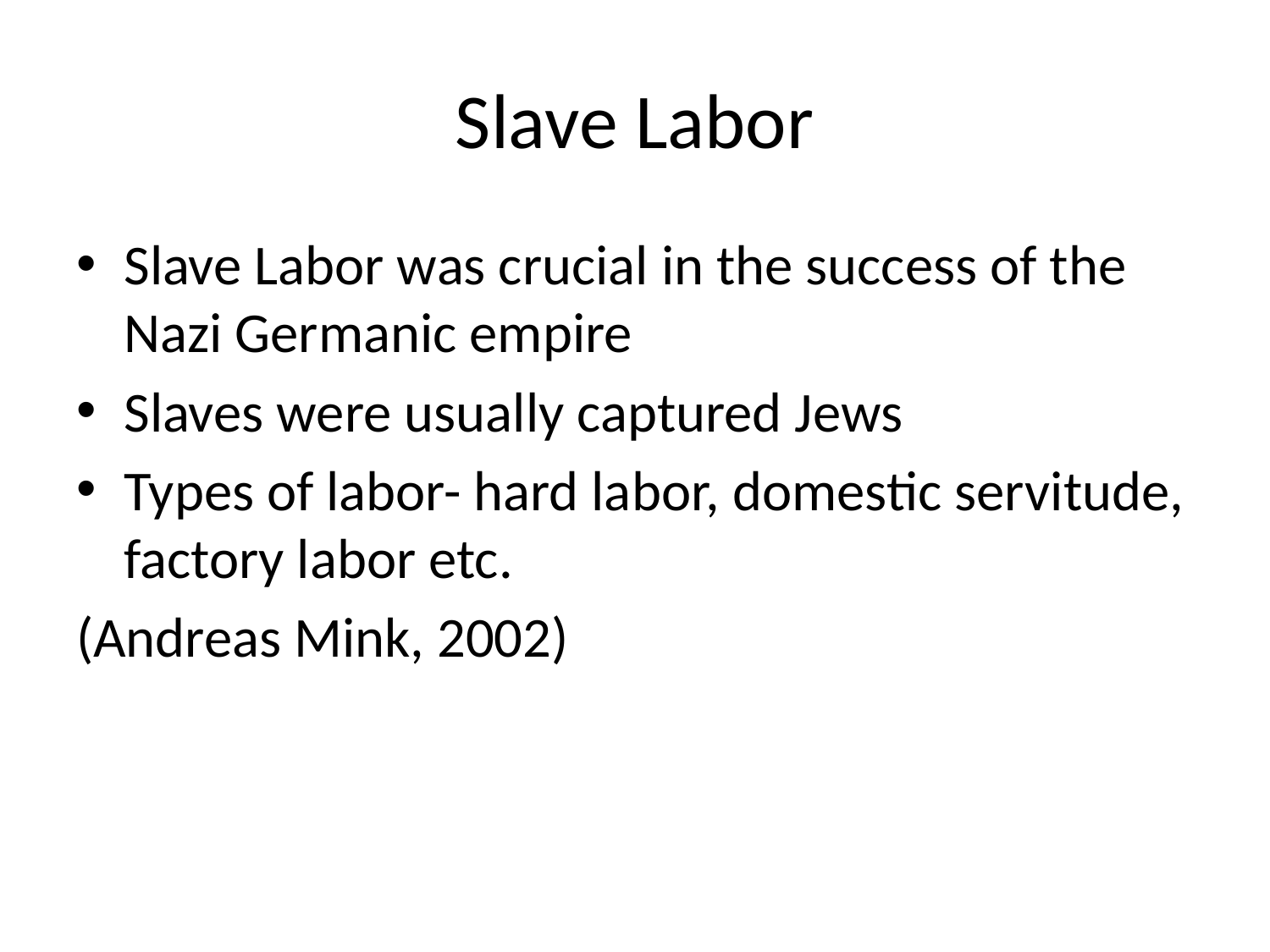

# Slave Labor
Slave Labor was crucial in the success of the Nazi Germanic empire
Slaves were usually captured Jews
Types of labor- hard labor, domestic servitude, factory labor etc.
(Andreas Mink, 2002)